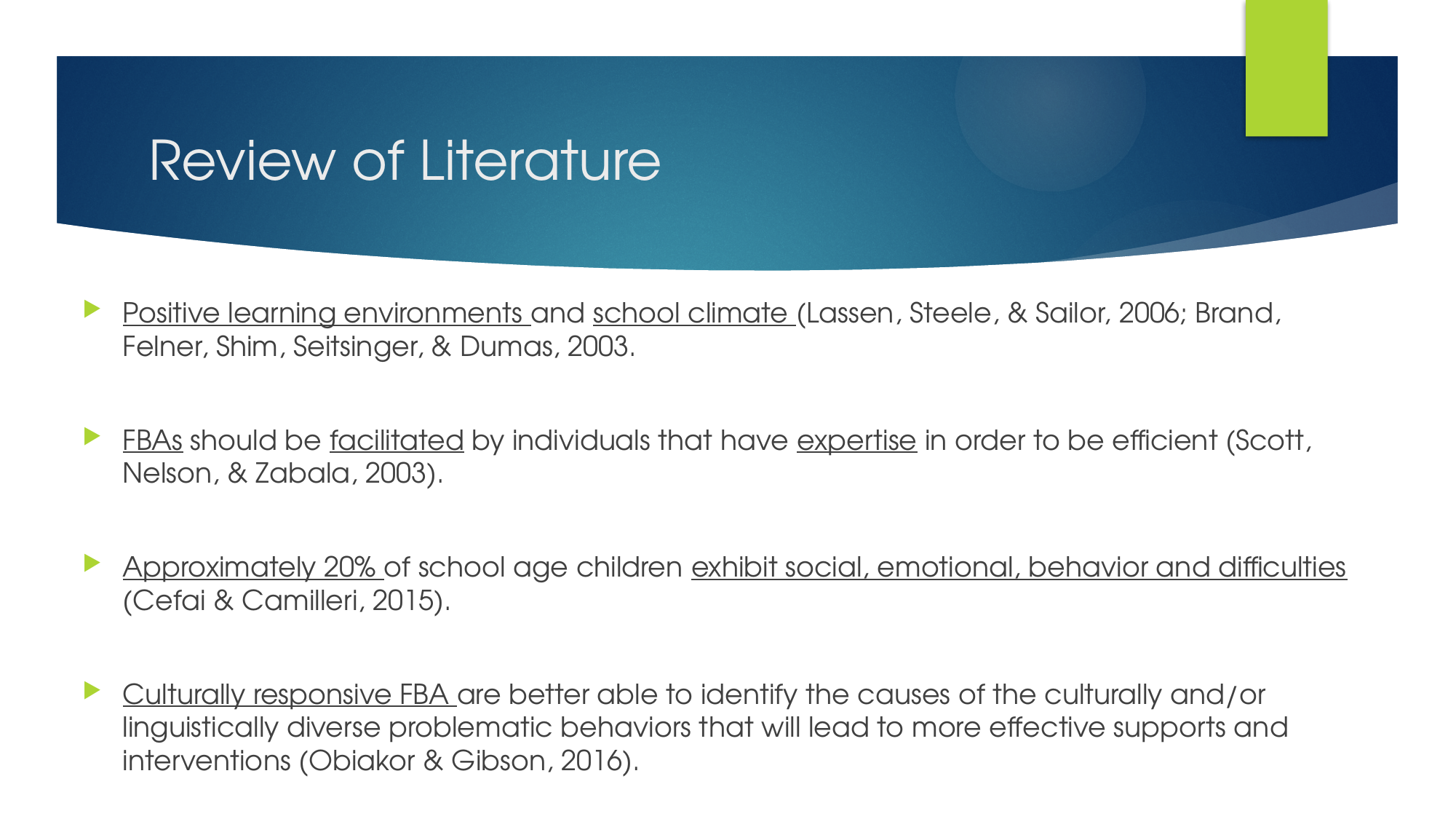

# Review of Literature
Positive learning environments and school climate (Lassen, Steele, & Sailor, 2006; Brand, Felner, Shim, Seitsinger, & Dumas, 2003.

FBAs should be facilitated by individuals that have expertise in order to be efficient (Scott, Nelson, & Zabala, 2003).

Approximately 20% of school age children exhibit social, emotional, behavior and difficulties (Cefai & Camilleri, 2015).

Culturally responsive FBA are better able to identify the causes of the culturally and/or linguistically diverse problematic behaviors that will lead to more effective supports and interventions (Obiakor & Gibson, 2016).